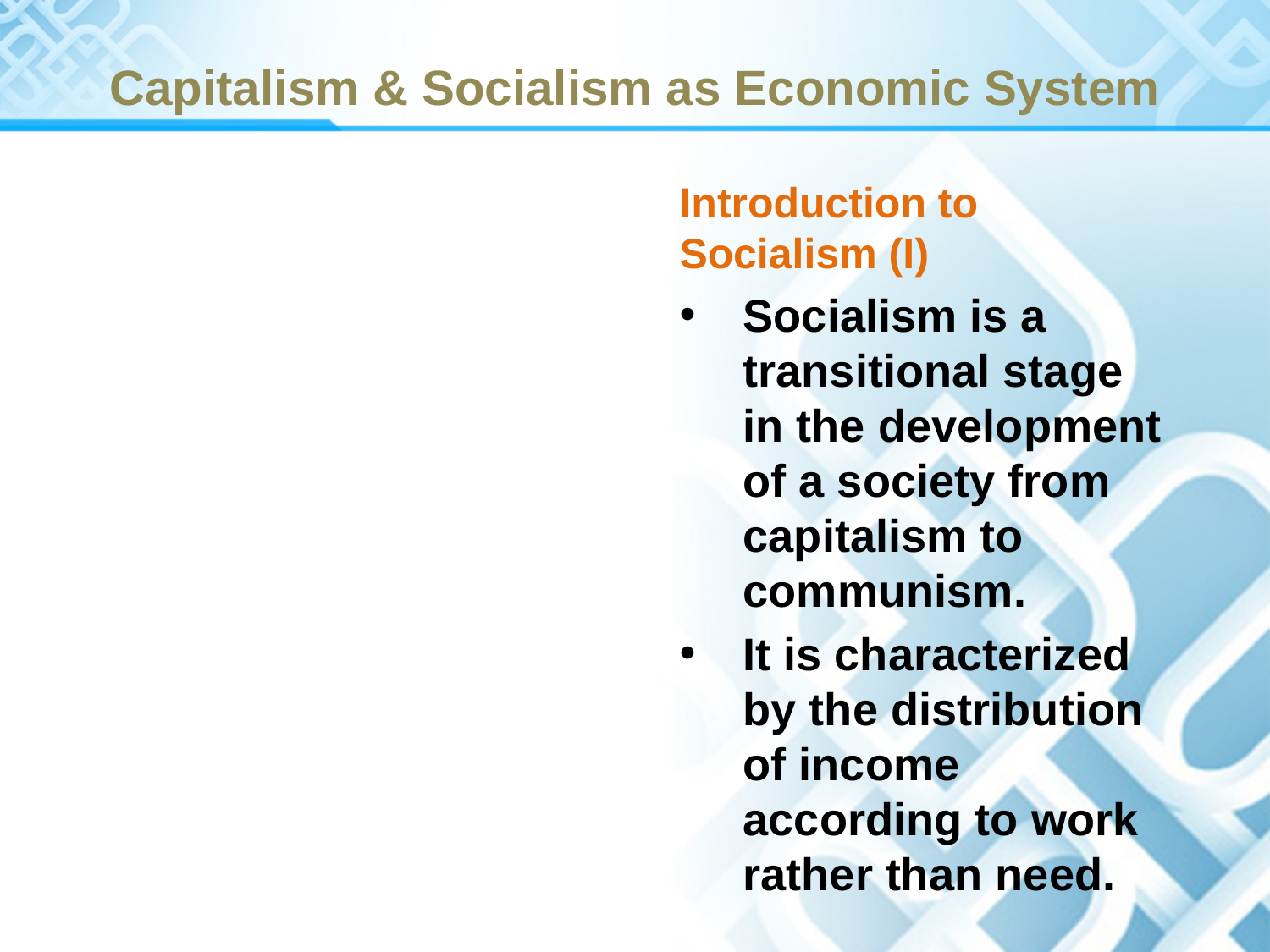

# Capitalism & Socialism as Economic System
Introduction to Socialism (I)
Socialism is a transitional stage in the development of a society from capitalism to communism.
It is characterized by the distribution of income according to work rather than need.